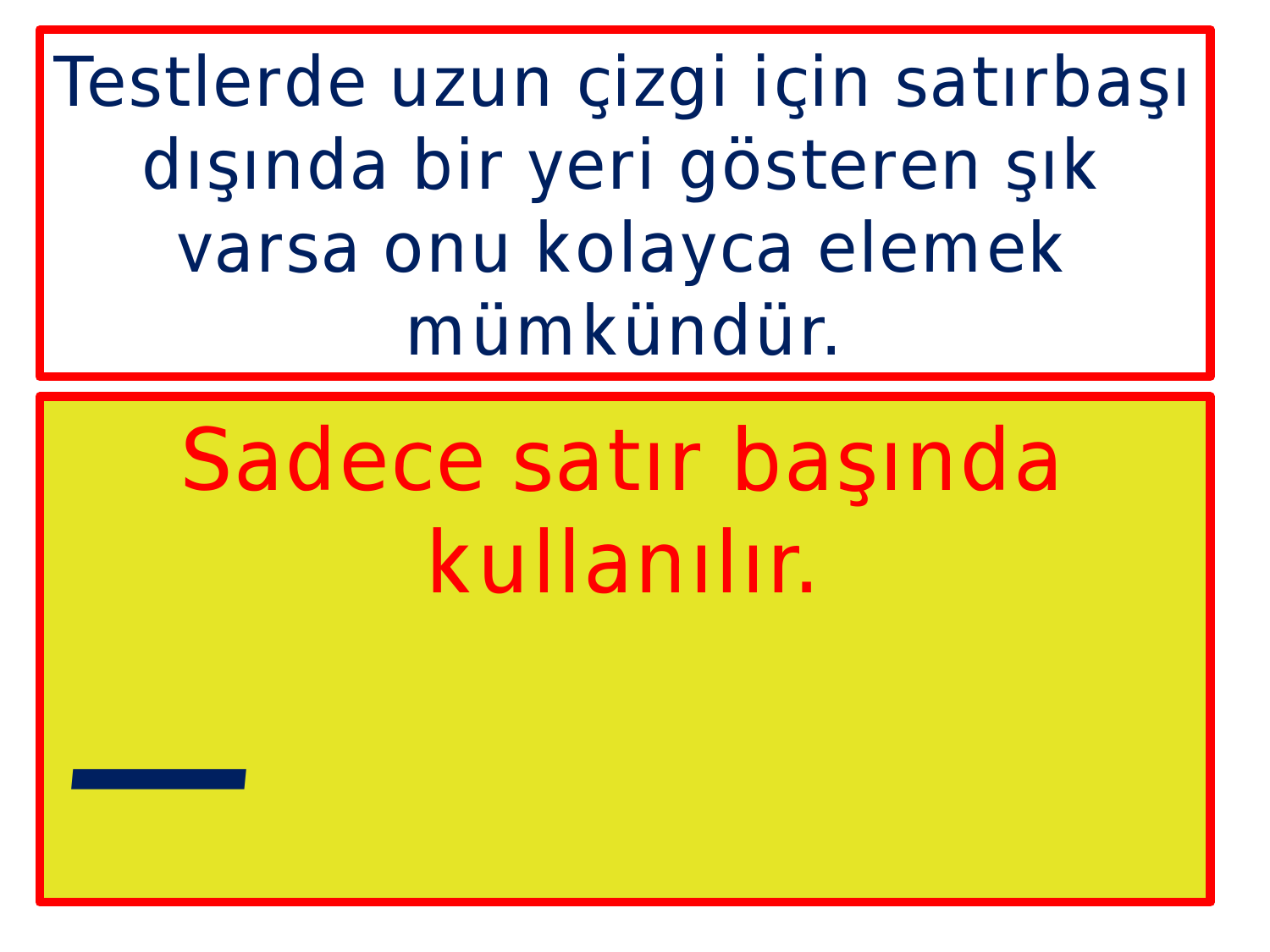

# Testlerde uzun çizgi için satırbaşı dışında bir yeri gösteren şık varsa onu kolayca elemek mümkündür.
Sadece satır başında kullanılır.
—